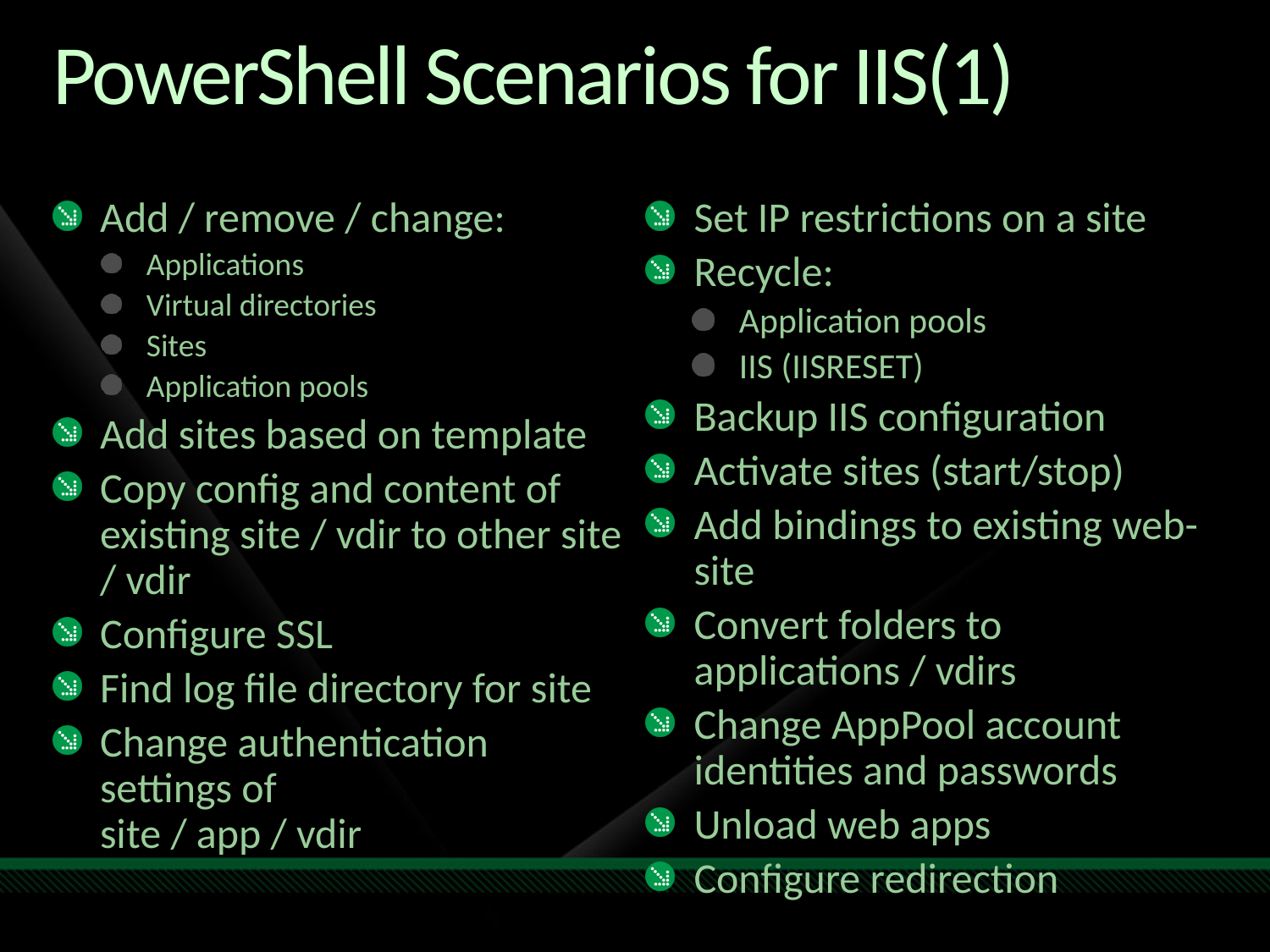

# PowerShell Scenarios for IIS(1)
Add / remove / change:
Applications
Virtual directories
Sites
Application pools
Add sites based on template
Copy config and content of existing site / vdir to other site / vdir
Configure SSL
Find log file directory for site
Change authentication settings of
site / app / vdir
Set IP restrictions on a site
Recycle:
Application pools
IIS (IISRESET)
Backup IIS configuration
Activate sites (start/stop)
Add bindings to existing web-site
Convert folders to applications / vdirs
Change AppPool account identities and passwords
Unload web apps
Configure redirection